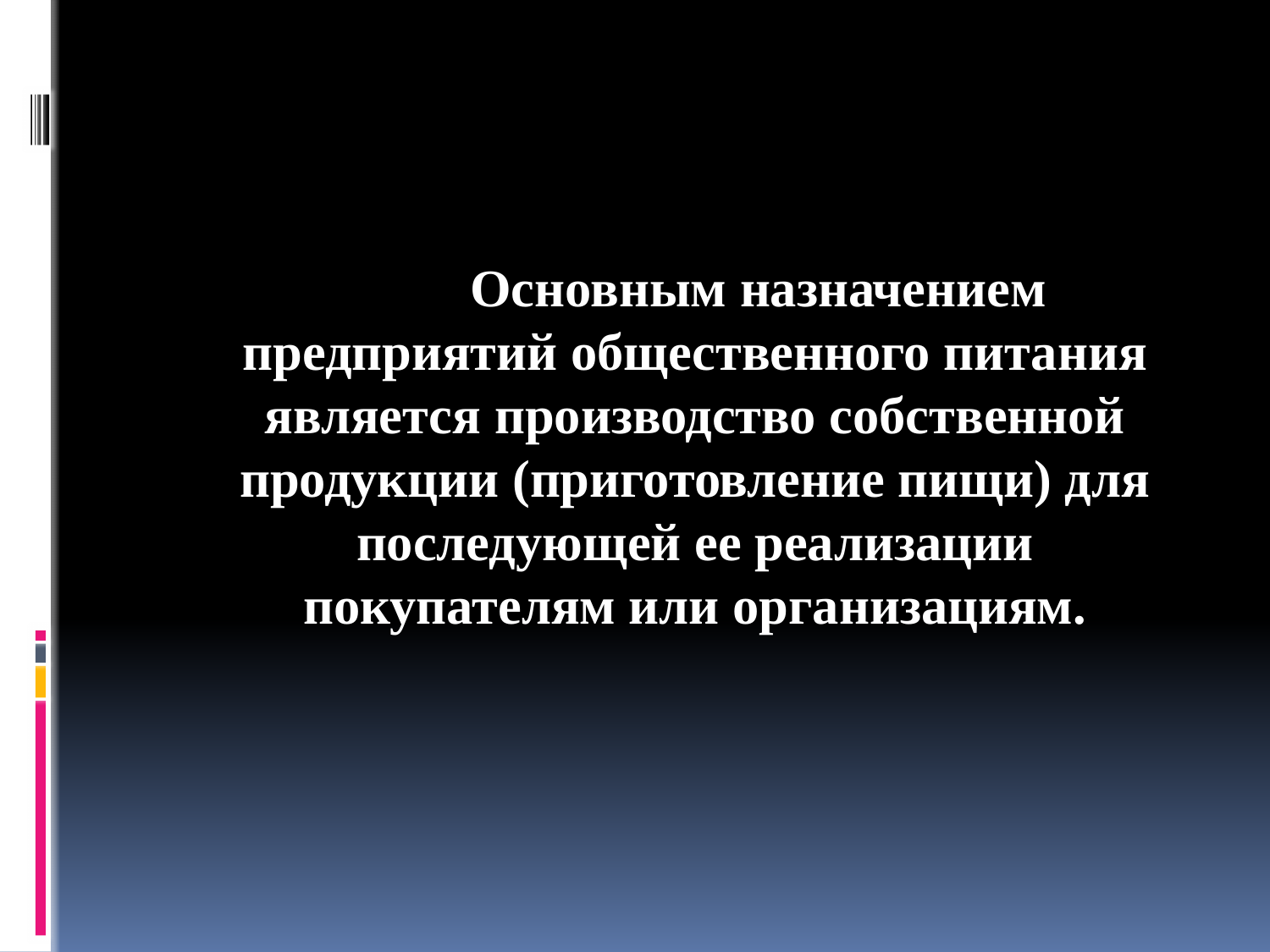

#
		Основным назначением предприятий общественного питания является производство собственной продукции (приготовление пищи) для последующей ее реализации покупателям или организациям.